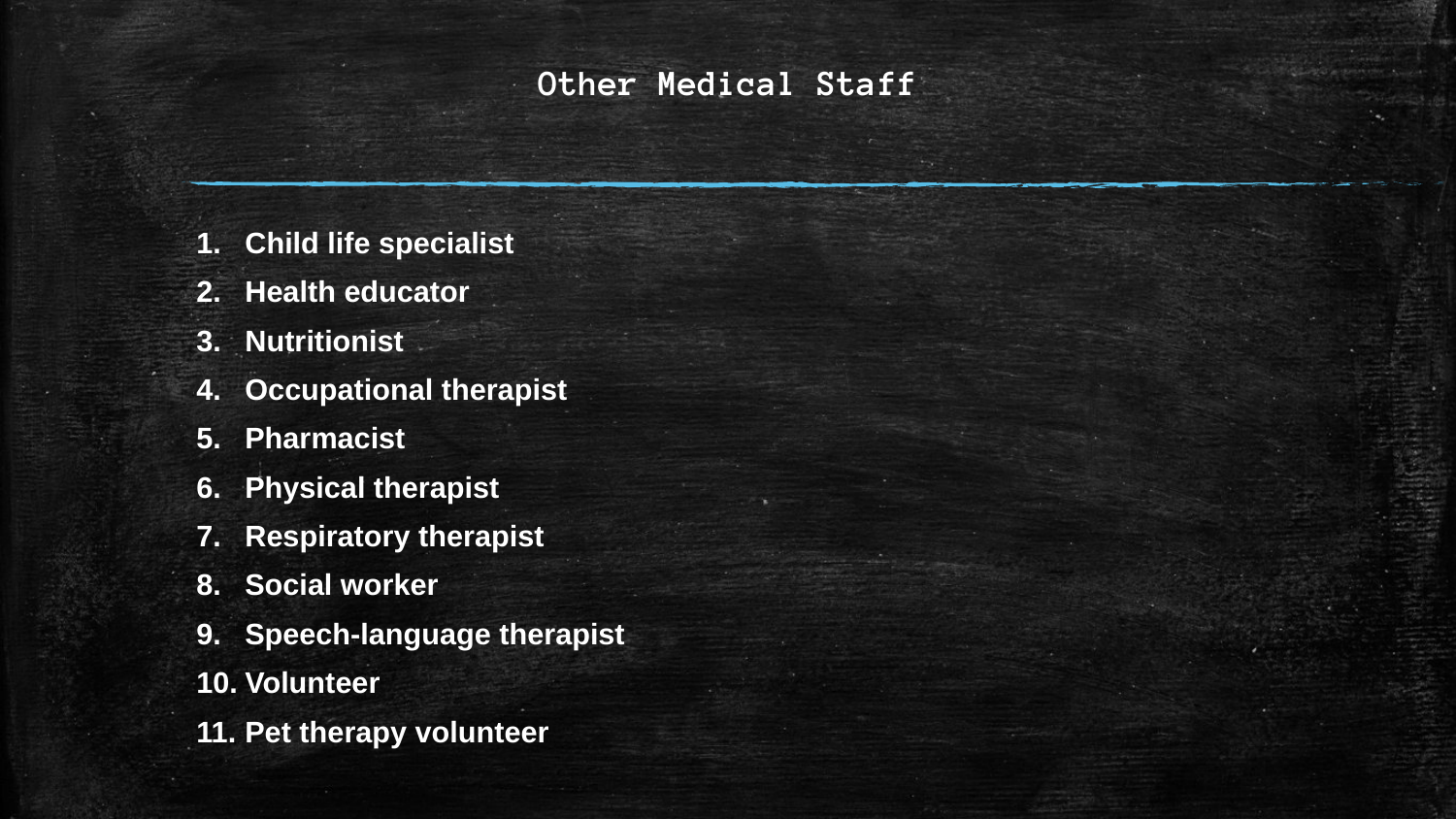

# Other Medical Staff
Child life specialist
Health educator
Nutritionist
Occupational therapist
Pharmacist
Physical therapist
Respiratory therapist
Social worker
Speech-language therapist
Volunteer
Pet therapy volunteer